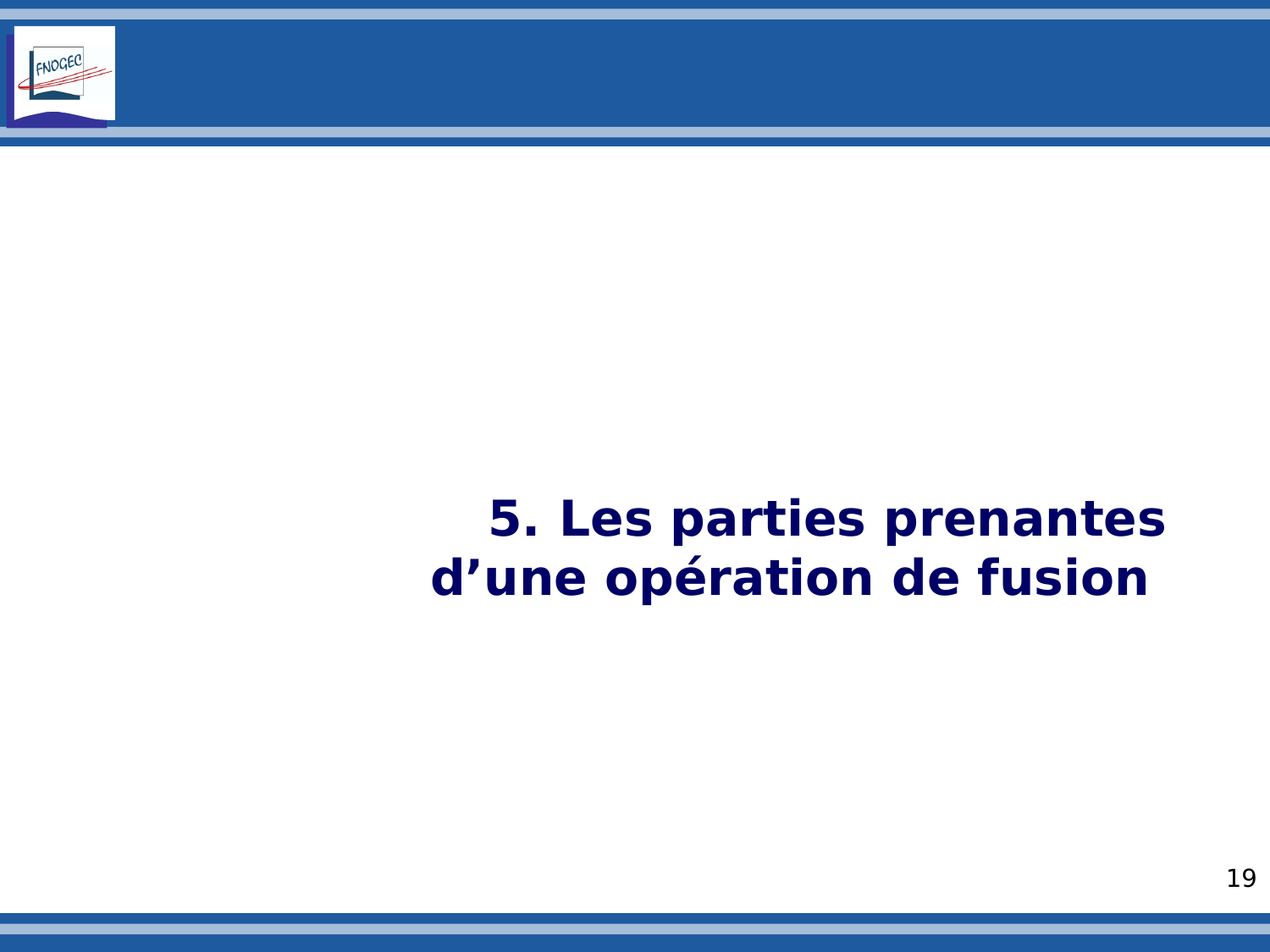

Les parties prenantes
d’une opération de fusion
#
19